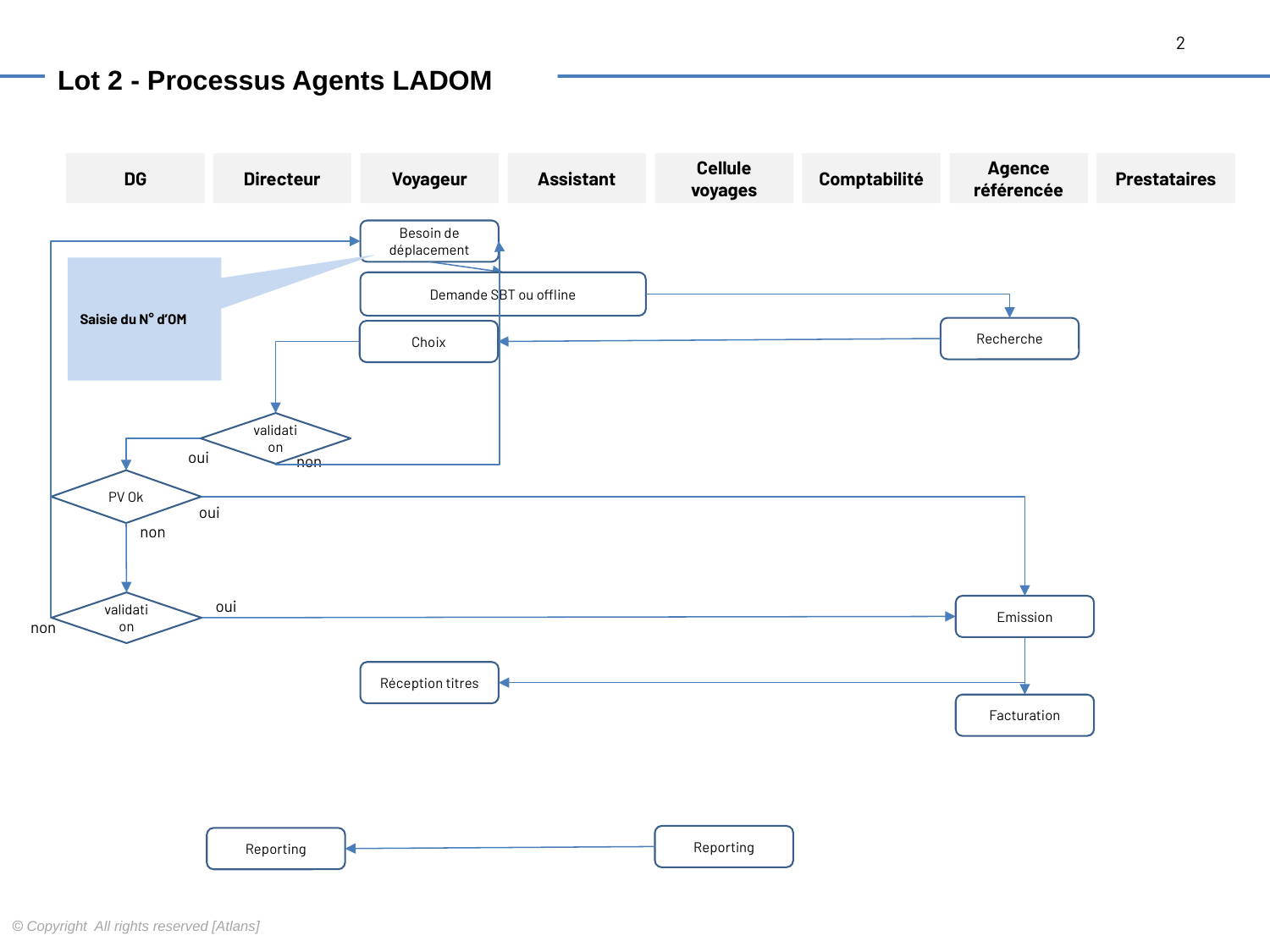

2
Lot 2 - Processus Agents LADOM
DG
Directeur
Prestataires
Voyageur
Assistant
Cellule voyages
Comptabilité
Agence référencée
Besoin de déplacement
Saisie du N° d’OM
Demande SBT ou offline
Recherche
Choix
validation
oui
non
PV Ok
oui
non
oui
validation
Emission
non
Réception titres
Facturation
Reporting
Reporting